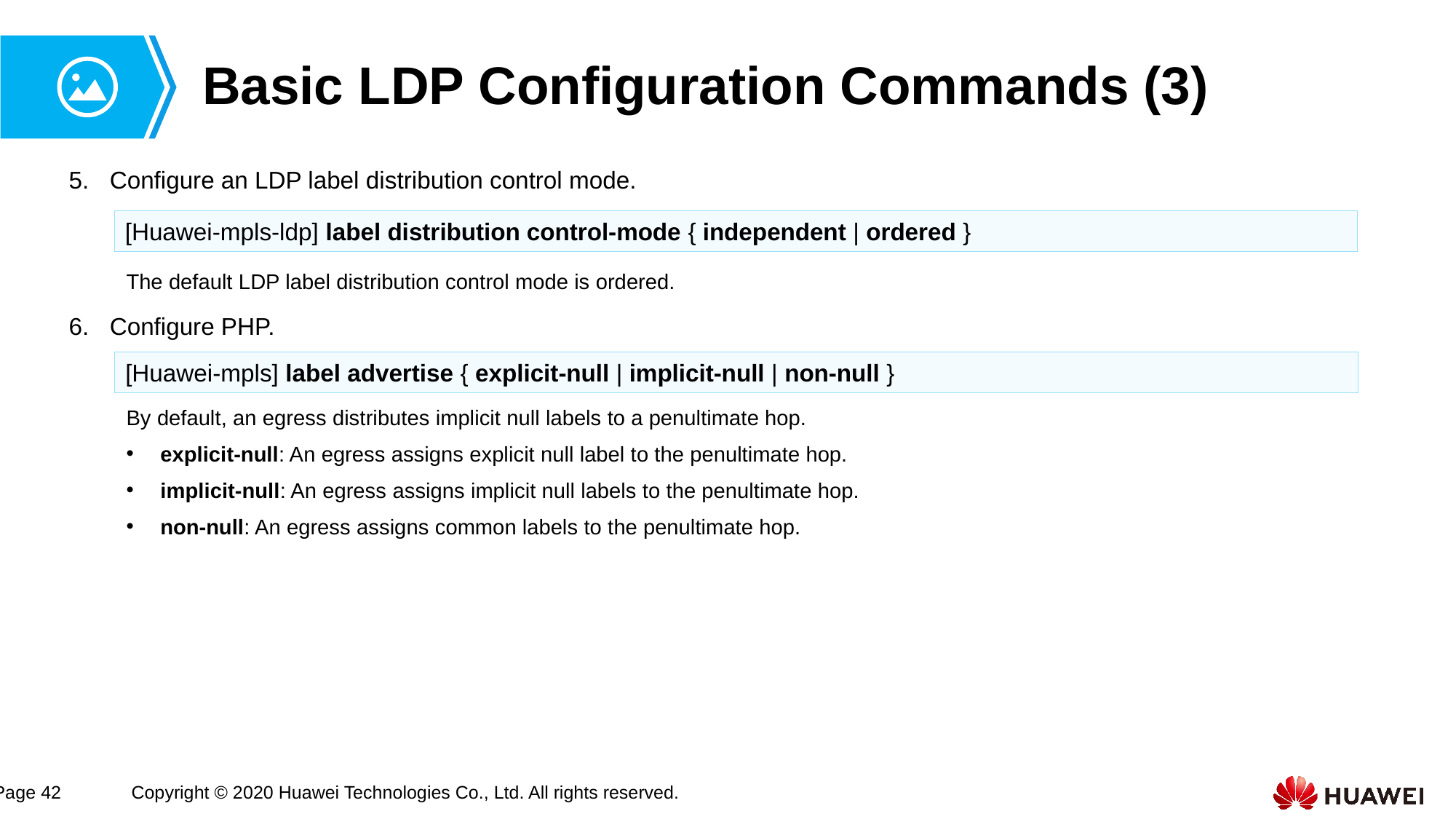

# Basic LDP Configuration Commands (3)
Configure an LDP label distribution control mode.
[Huawei-mpls-ldp] label distribution control-mode { independent | ordered }
The default LDP label distribution control mode is ordered.
Configure PHP.
By default, an egress distributes implicit null labels to a penultimate hop.
explicit-null: An egress assigns explicit null label to the penultimate hop.
implicit-null: An egress assigns implicit null labels to the penultimate hop.
non-null: An egress assigns common labels to the penultimate hop.
[Huawei-mpls] label advertise { explicit-null | implicit-null | non-null }